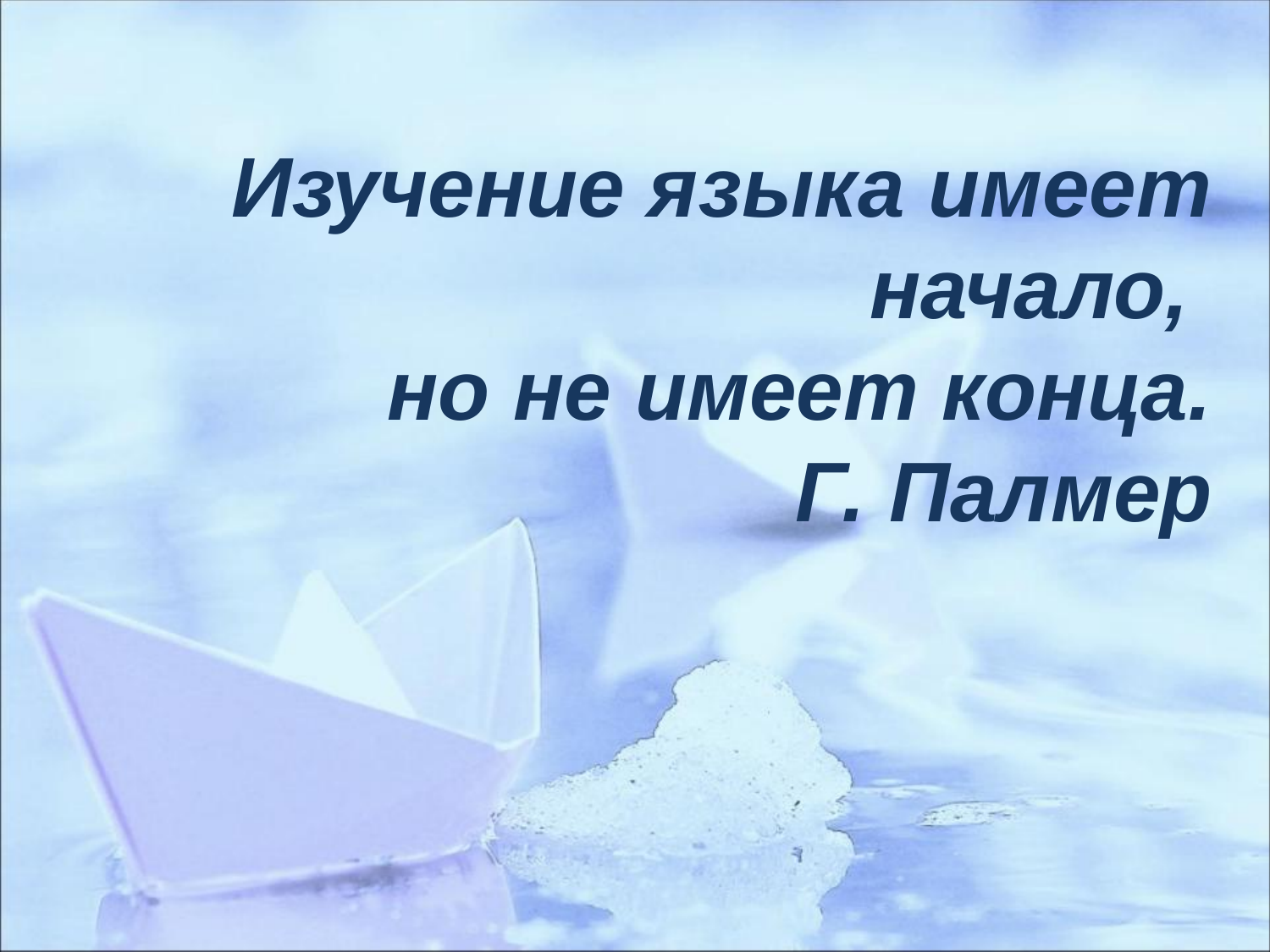

Изучение языка имеет начало,
но не имеет конца.
Г. Палмер